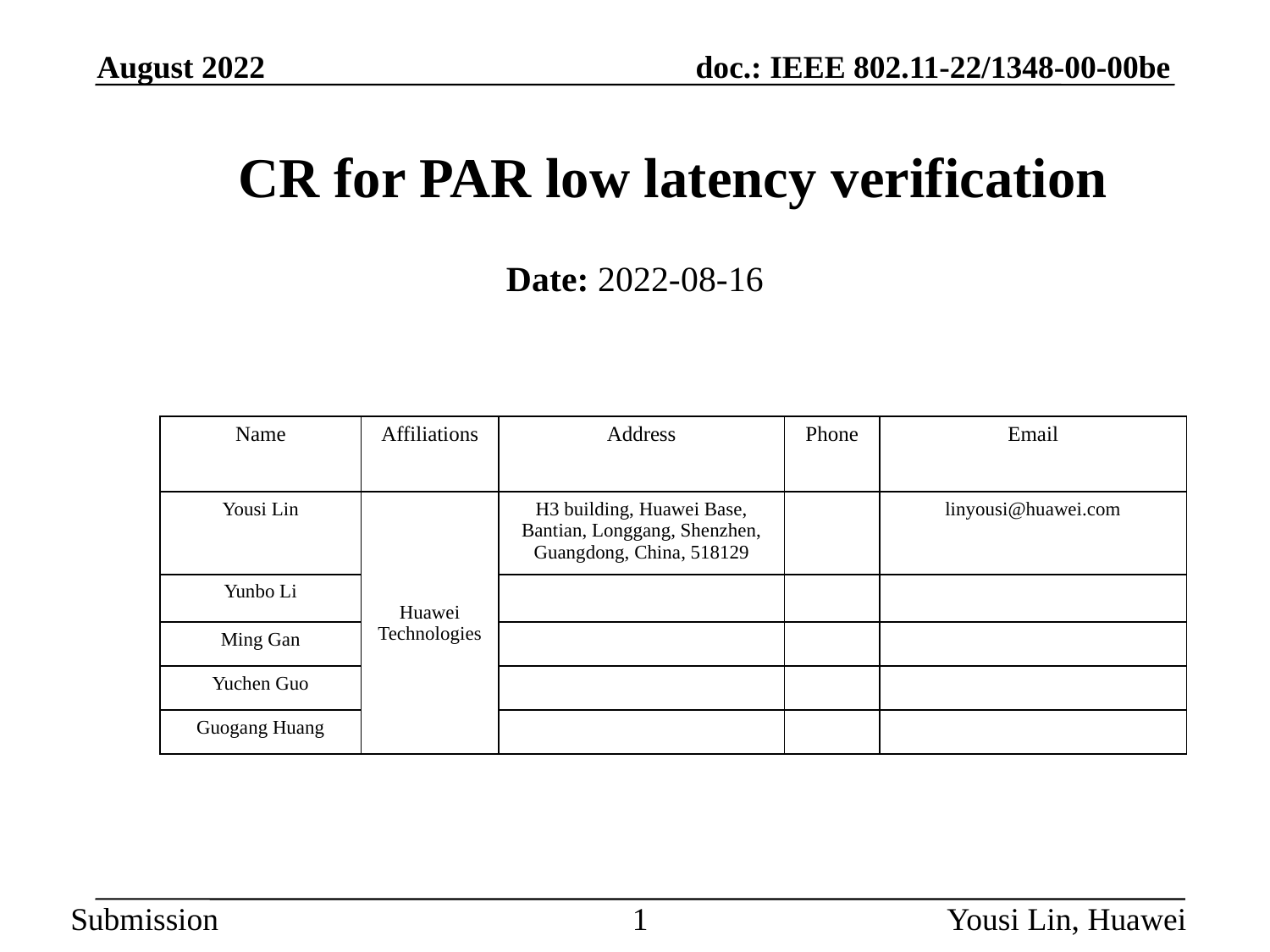

August 2022
CR for PAR low latency verification
Date: 2022-08-16
| Name | Affiliations | Address | Phone | Email |
| --- | --- | --- | --- | --- |
| Yousi Lin | Huawei Technologies | H3 building, Huawei Base, Bantian, Longgang, Shenzhen, Guangdong, China, 518129 |  | linyousi@huawei.com |
| Yunbo Li |  |  |  |  |
| Ming Gan |  |  |  |  |
| Yuchen Guo |  |  |  |  |
| Guogang Huang |  |  |  |  |
1
Yousi Lin, Huawei